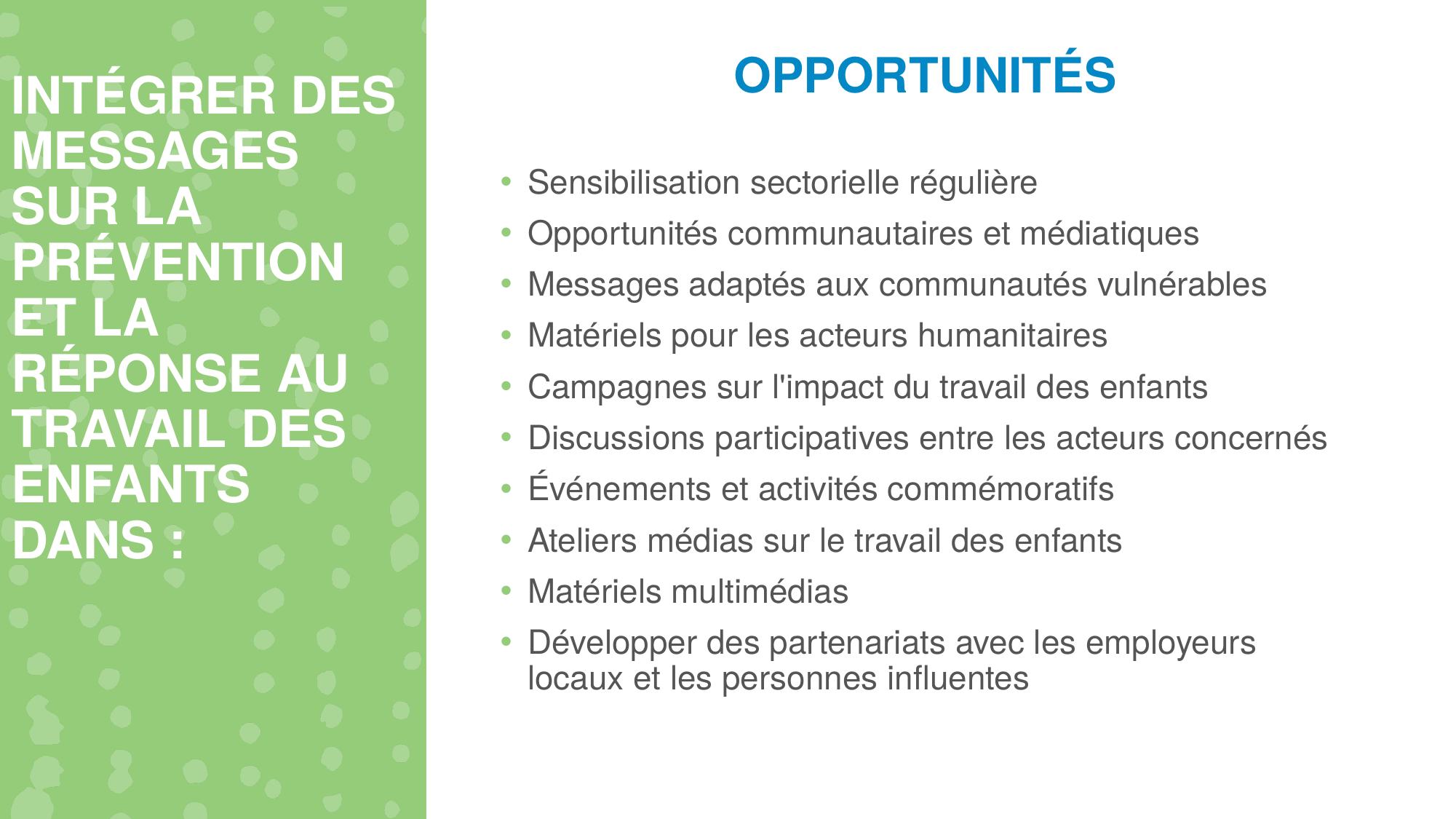

OPPORTUNITÉS
INTÉGRER DES MESSAGES SUR LA PRÉVENTION ET LA RÉPONSE AU TRAVAIL DES ENFANTS DANS :
Sensibilisation sectorielle régulière
Opportunités communautaires et médiatiques
Messages adaptés aux communautés vulnérables
Matériels pour les acteurs humanitaires
Campagnes sur l'impact du travail des enfants
Discussions participatives entre les acteurs concernés
Événements et activités commémoratifs
Ateliers médias sur le travail des enfants
Matériels multimédias
Développer des partenariats avec les employeurs locaux et les personnes influentes